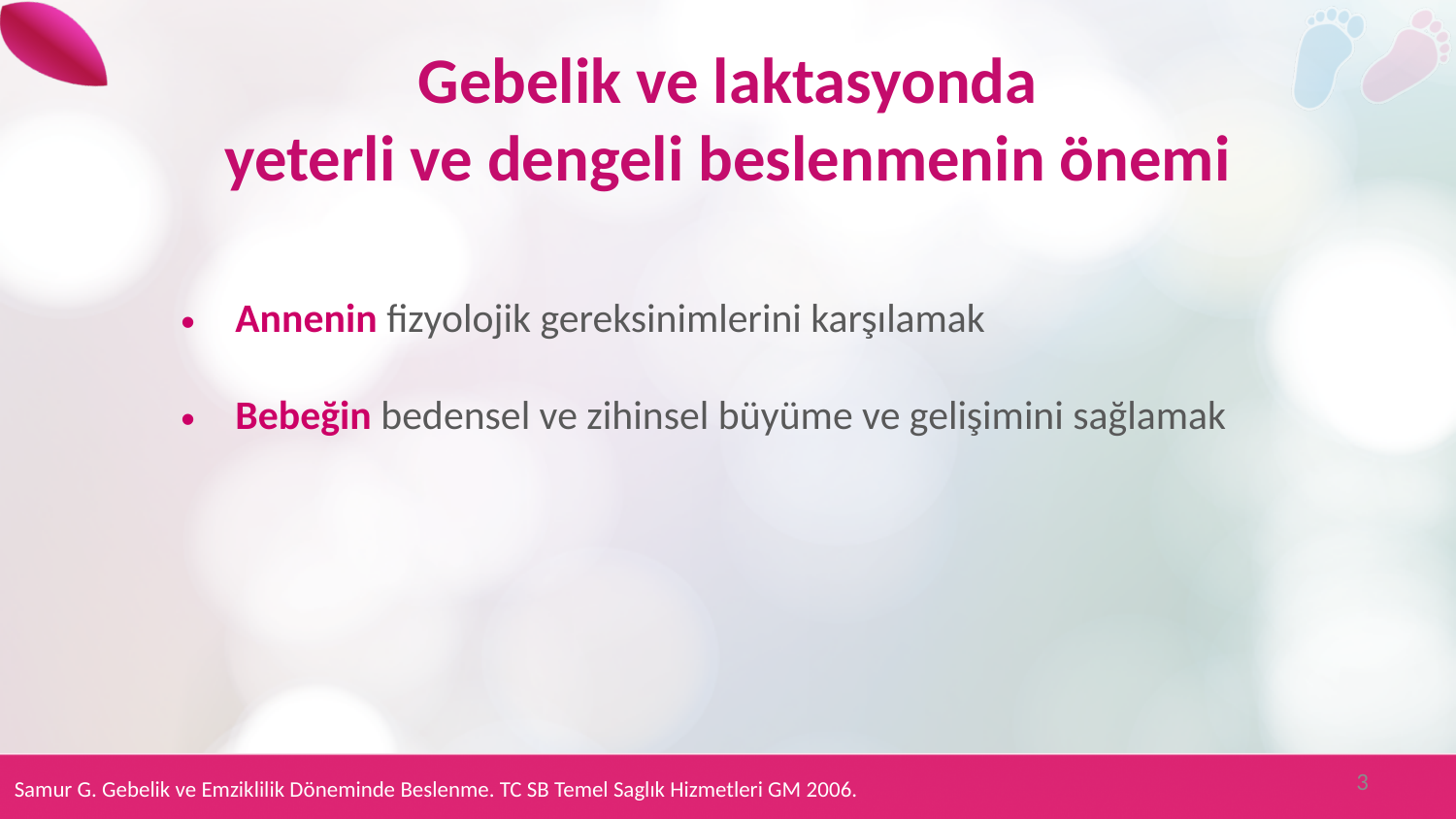

Gebelik ve laktasyonda
yeterli ve dengeli beslenmenin önemi
Annenin fizyolojik gereksinimlerini karşılamak

Bebeğin bedensel ve zihinsel büyüme ve gelişimini sağlamak
3
Samur G. Gebelik ve Emziklilik Döneminde Beslenme. TC SB Temel Saglık Hizmetleri GM 2006.